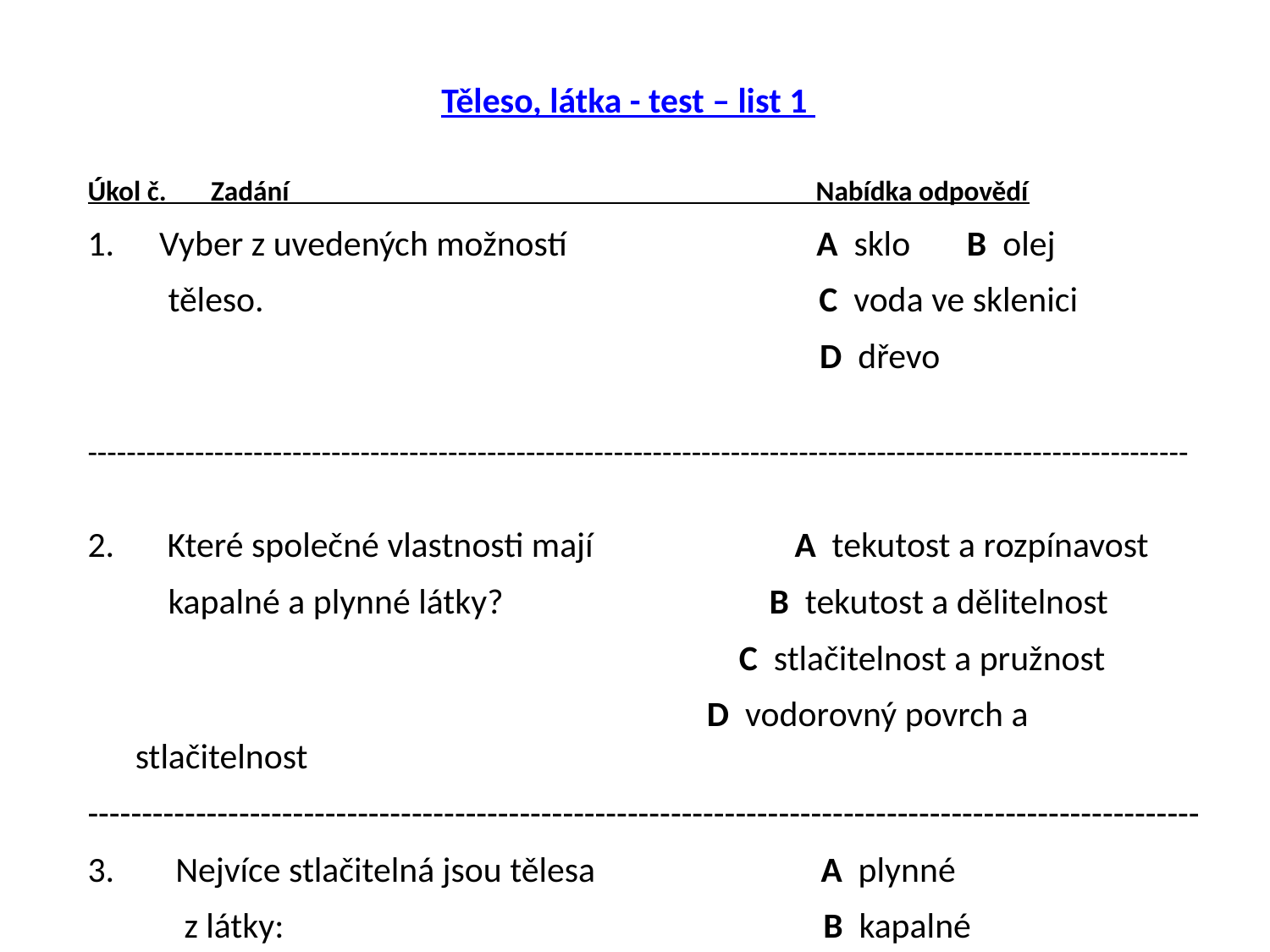

# Těleso, látka - test – list 1
Úkol č.       Zadání                                                                                   Nabídka odpovědí
 Vyber z uvedených možností                               A  sklo       B  olej
          těleso.                                                                     C  voda ve sklenici
                                                                                           D  dřevo
-----------------------------------------------------------------------------------------------------------------
    Které společné vlastnosti mají                         A  tekutost a rozpínavost
          kapalné a plynné látky?                                 B  tekutost a dělitelnost
                                                                                 C  stlačitelnost a pružnost
                                                                             D  vodorovný povrch a stlačitelnost
-------------------------------------------------------------------------------------------------------
     Nejvíce stlačitelná jsou tělesa                            A  plynné
            z látky:                                                                   B  kapalné
                                                                                            C  pevné
                                                                                            D  ze všech látek stejně